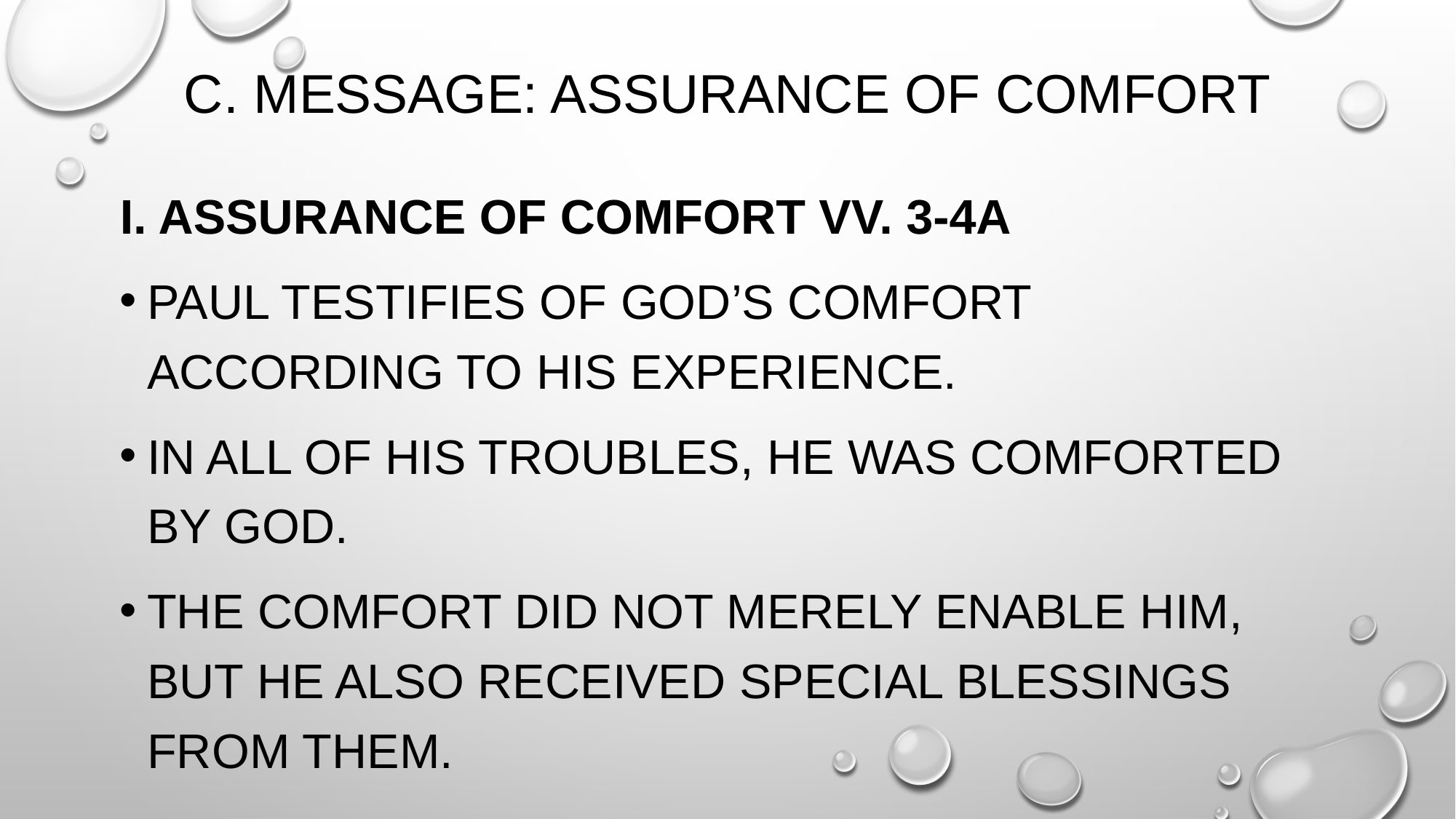

# c. message: assurance of comfort
I. Assurance of comfort vv. 3-4a
Paul testifies of god’s comfort according to his experience.
In all of his troubles, he was comforted by god.
The comfort did not merely enable him, but he also received special blessings from them.
It’s not a theory, but a blessed, rewarding experience.